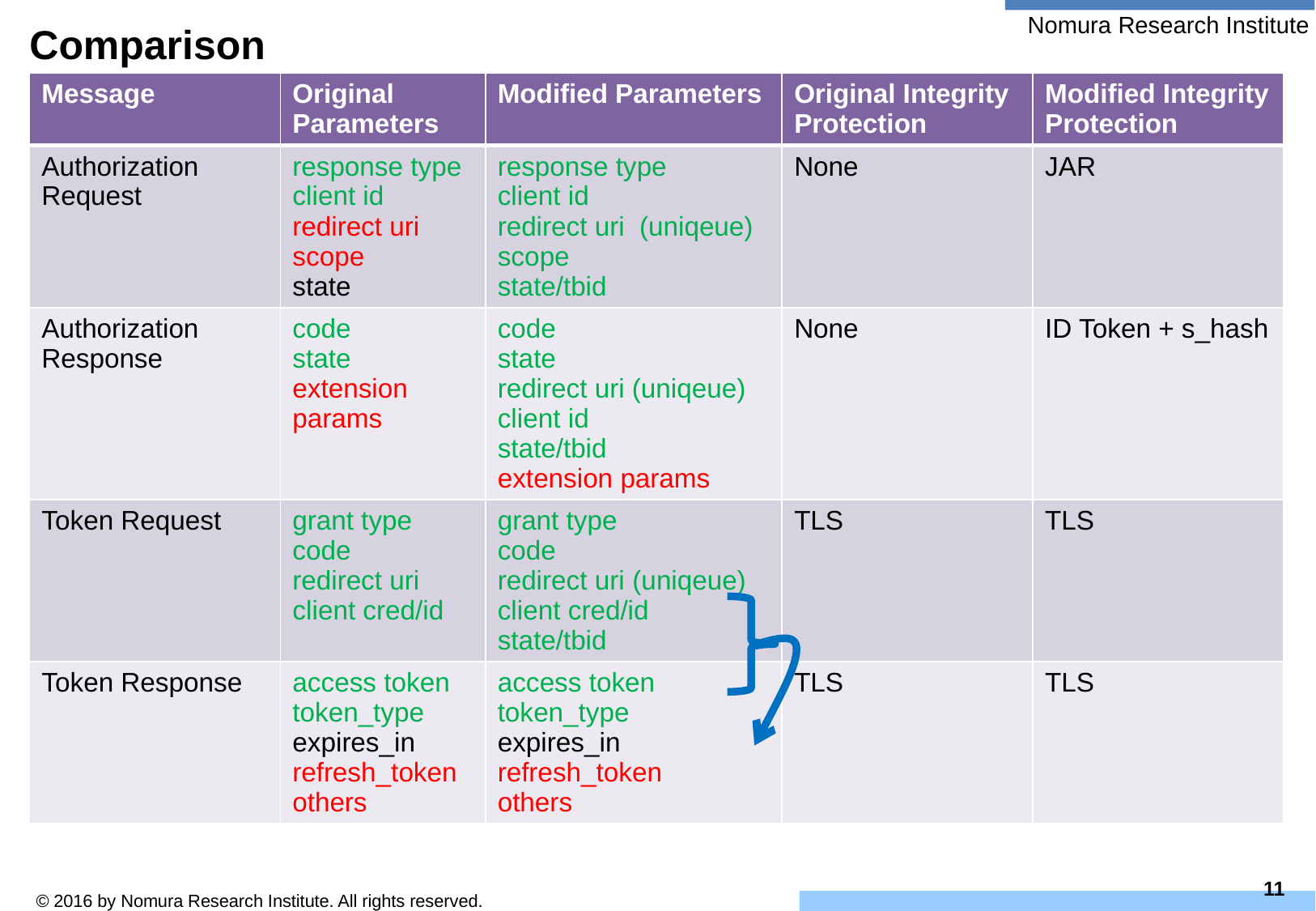

# Comparison
| Message | Original Parameters | Modified Parameters | Original Integrity Protection | Modified Integrity Protection |
| --- | --- | --- | --- | --- |
| Authorization Request | response type client id redirect uri scope state | response type client id redirect uri (uniqeue) scope state/tbid | None | JAR |
| Authorization Response | code state extension params | code state redirect uri (uniqeue) client id state/tbid extension params | None | ID Token + s\_hash |
| Token Request | grant type code redirect uri client cred/id | grant type code redirect uri (uniqeue) client cred/id state/tbid | TLS | TLS |
| Token Response | access token token\_type expires\_in refresh\_token others | access token token\_type expires\_in refresh\_token others | TLS | TLS |

11